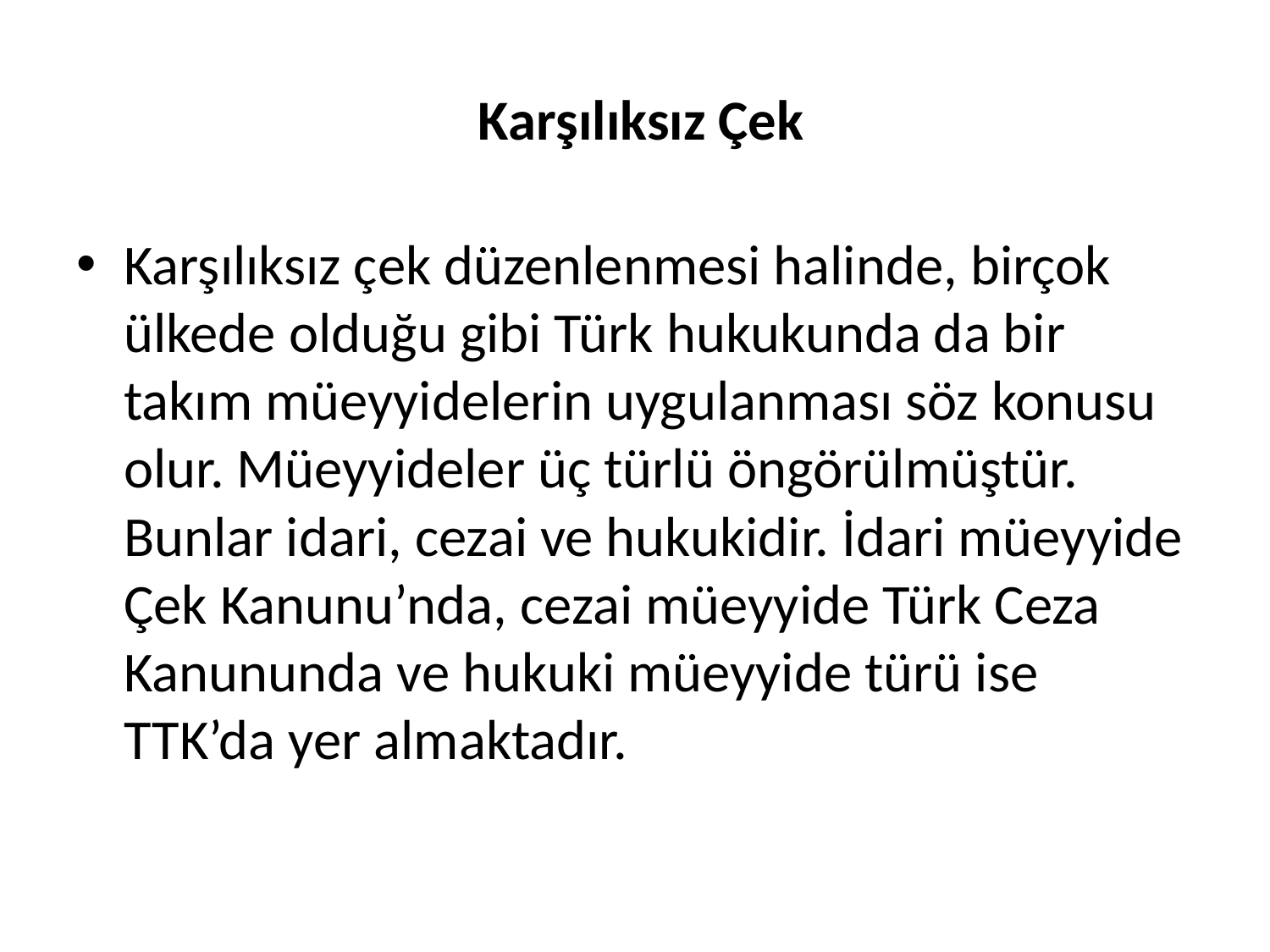

# Karşılıksız Çek
Karşılıksız çek düzenlenmesi halinde, birçok ülkede olduğu gibi Türk hukukunda da bir takım müeyyidelerin uygulanması söz konusu olur. Müeyyideler üç türlü öngörülmüştür. Bunlar idari, cezai ve hukukidir. İdari müeyyide Çek Kanunu’nda, cezai müeyyide Türk Ceza Kanununda ve hukuki müeyyide türü ise TTK’da yer almaktadır.